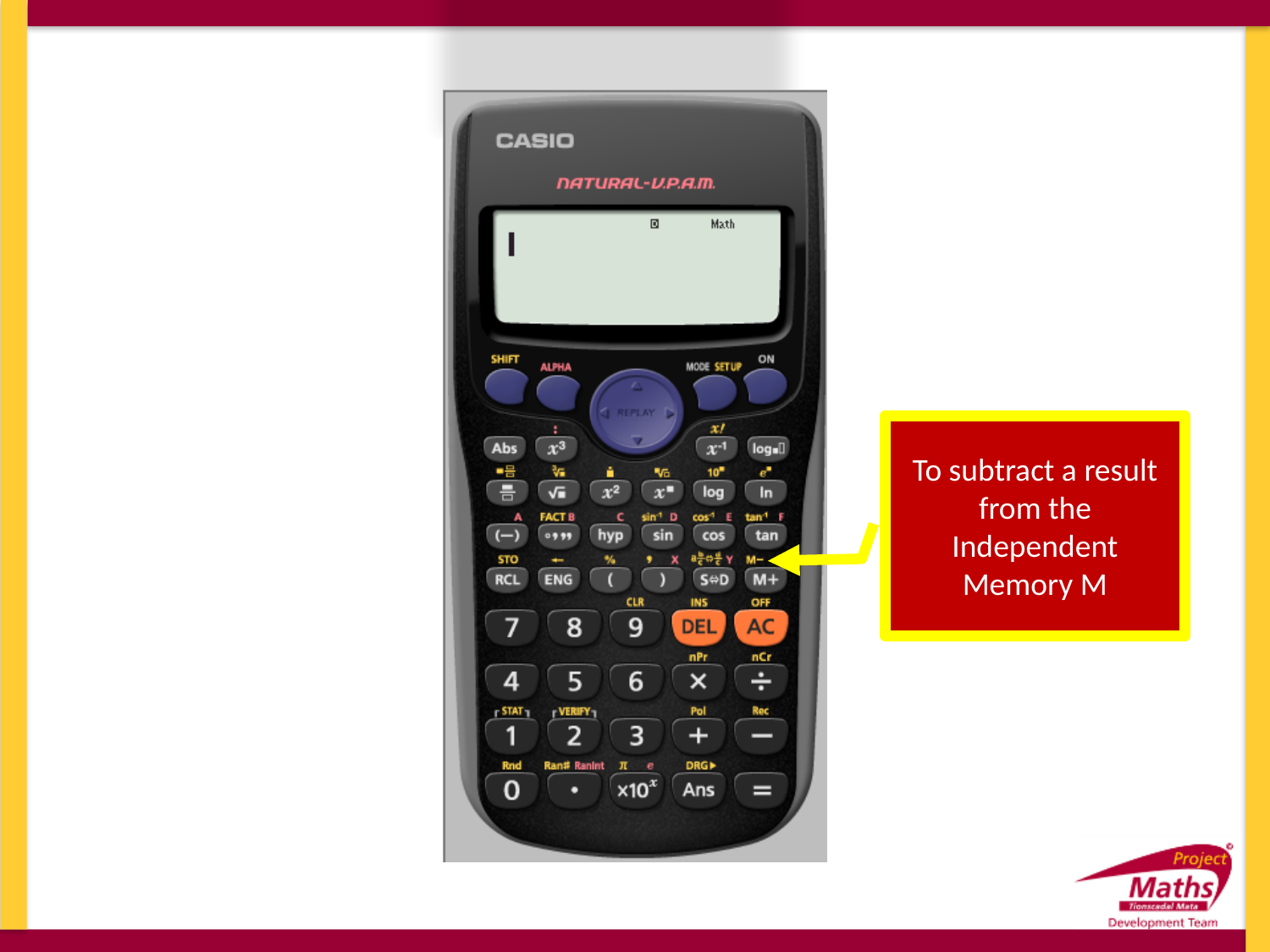

To subtract a result from the Independent Memory M